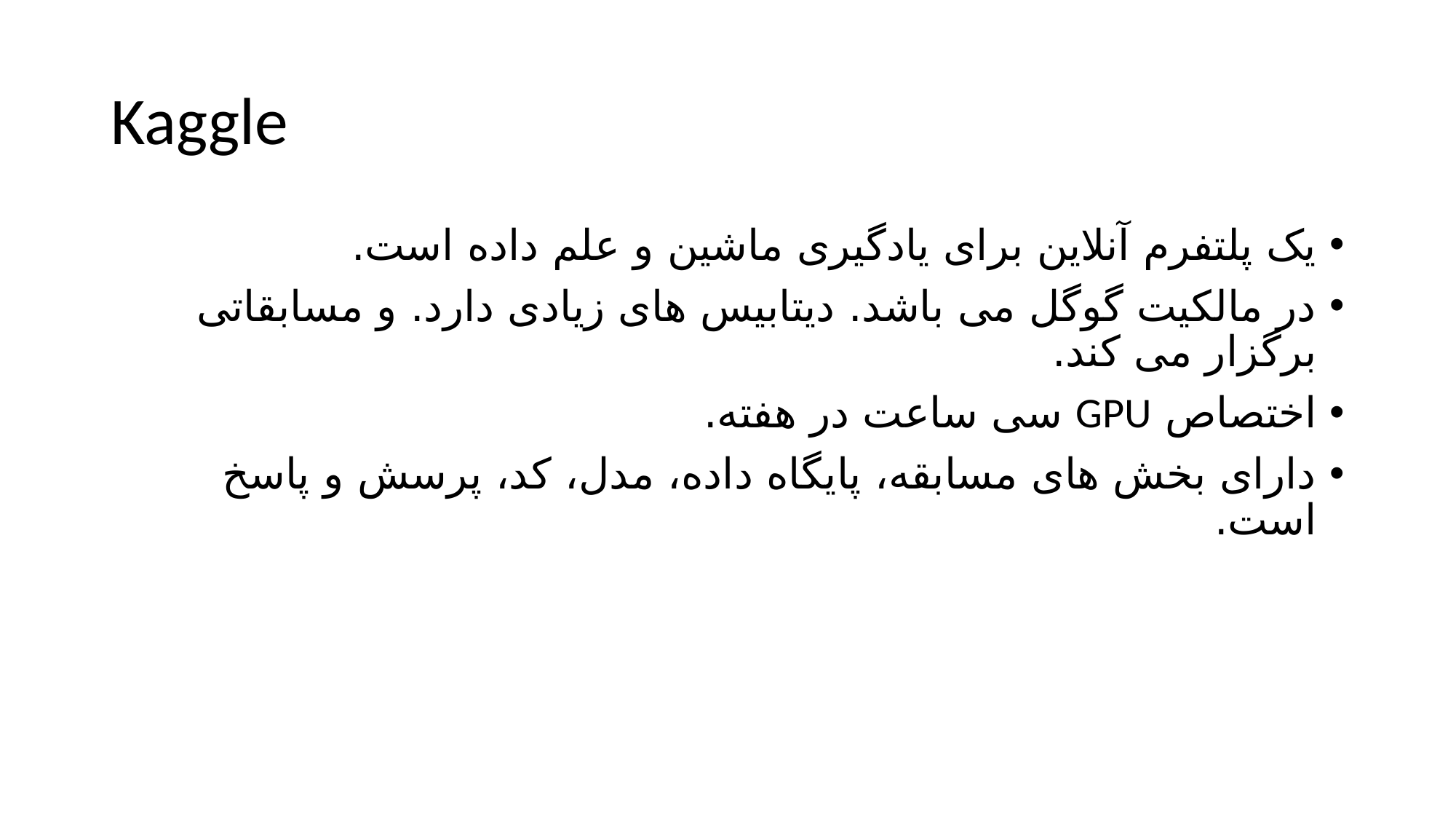

# Kaggle
يک پلتفرم آنلاين برای يادگيری ماشين و علم داده است.
در مالکيت گوگل می باشد. دیتابیس های زیادی دارد. و مسابقاتی برگزار می کند.
اختصاص GPU سی ساعت در هفته.
دارای بخش های مسابقه، پایگاه داده، مدل، کد، پرسش و پاسخ است.